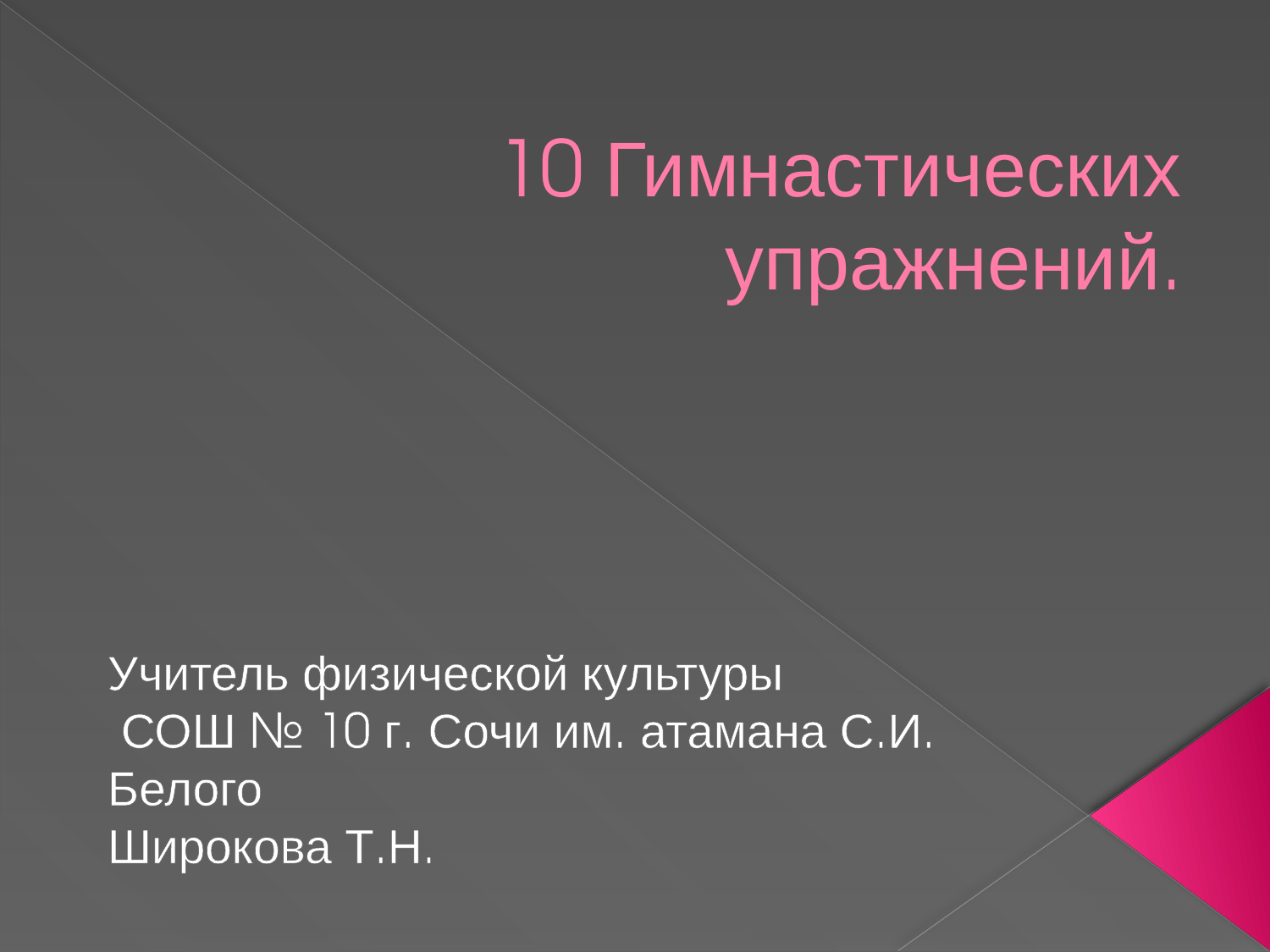

# 10 Гимнастических упражнений.
Учитель физической культуры
 СОШ № 10 г. Сочи им. атамана С.И. Белого
Широкова Т.Н.